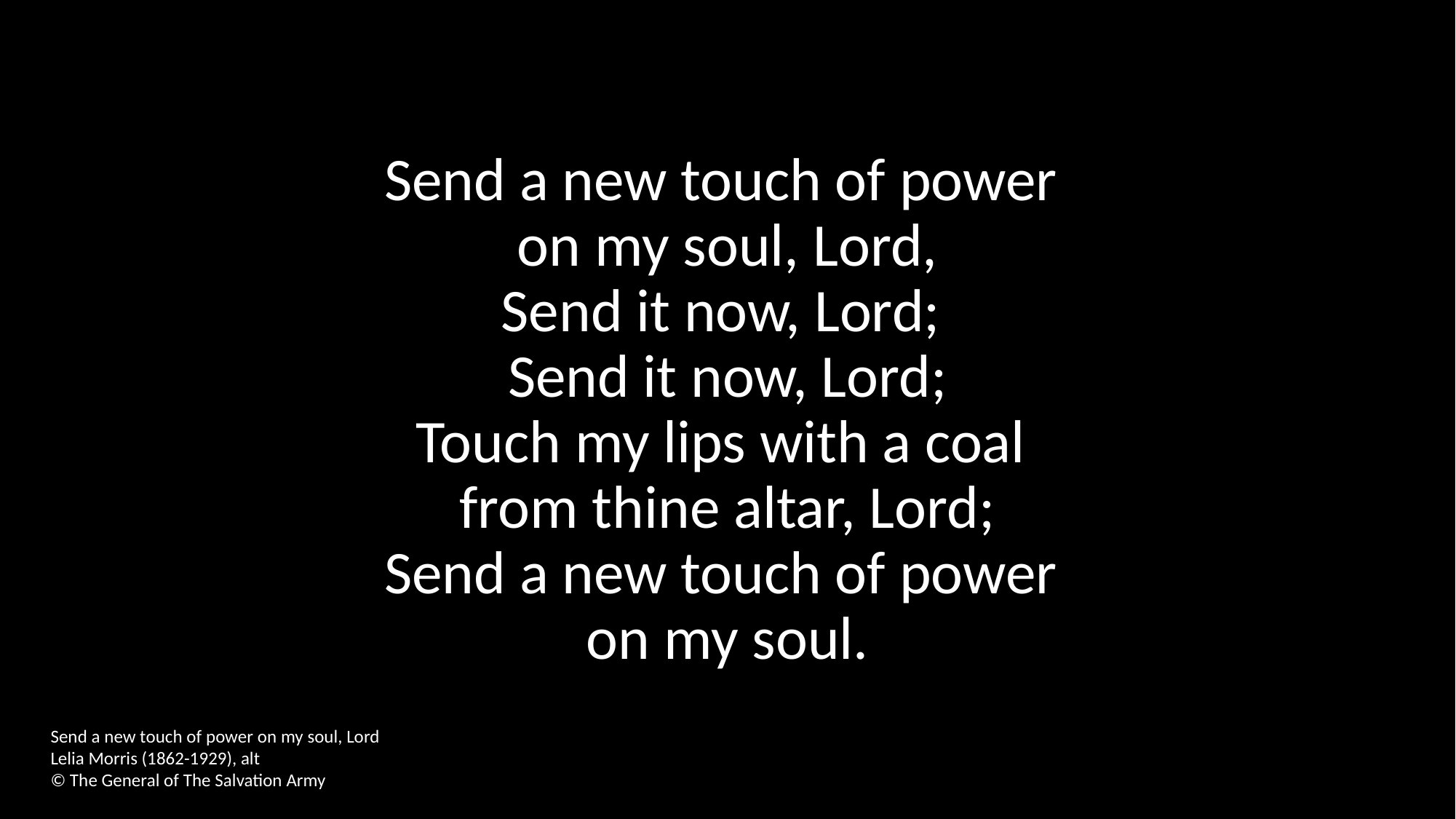

Send a new touch of power
on my soul, Lord,
Send it now, Lord;
Send it now, Lord;
Touch my lips with a coal
from thine altar, Lord;
Send a new touch of power
on my soul.
Send a new touch of power on my soul, Lord
Lelia Morris (1862-1929), alt
© The General of The Salvation Army